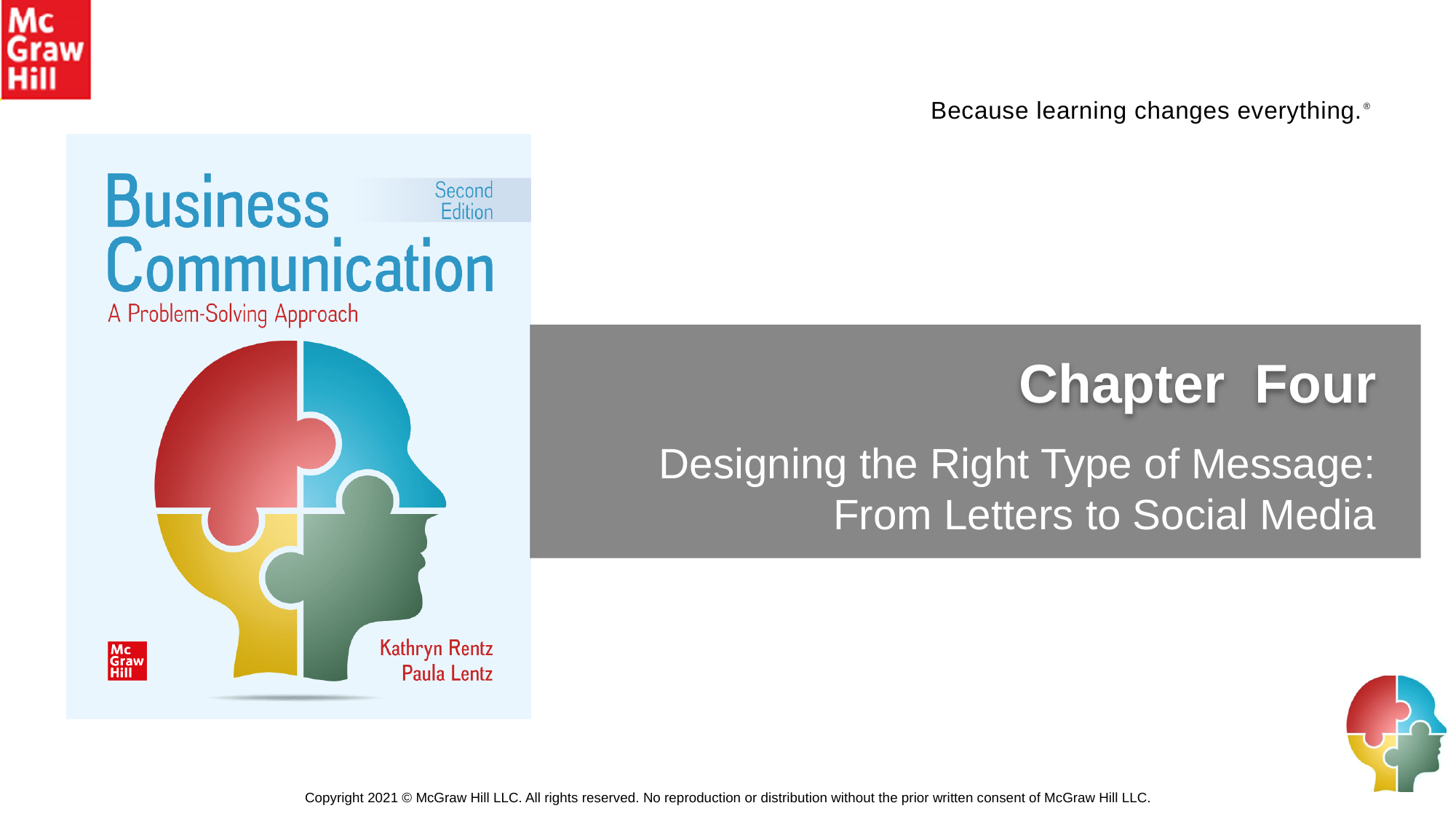

# Chapter  Four
Designing the Right Type of Message: From Letters to Social Media
Copyright 2021 © McGraw Hill LLC. All rights reserved. No reproduction or distribution without the prior written consent of McGraw Hill LLC.